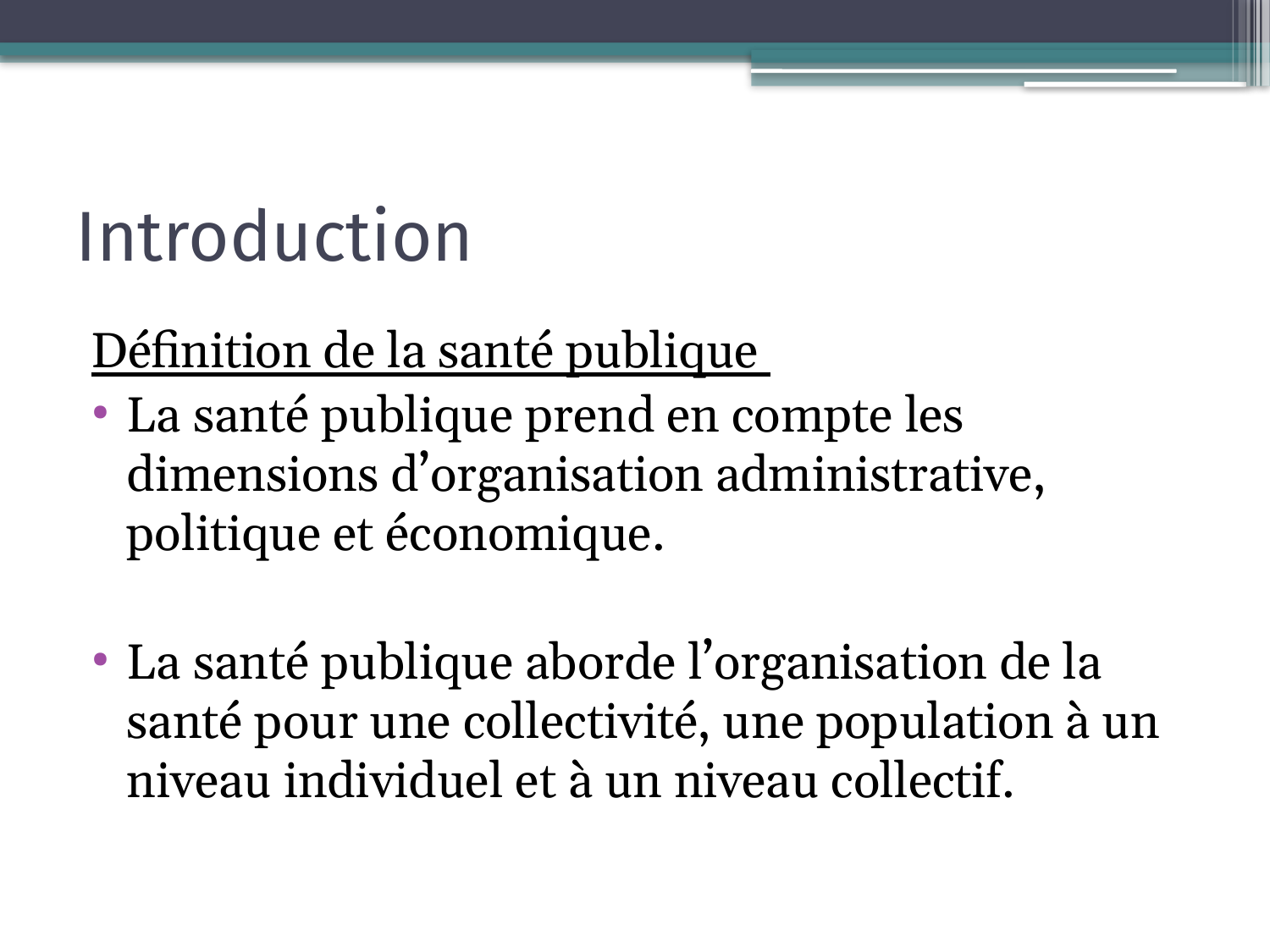

# Introduction
Définition de la santé publique
La santé publique prend en compte les dimensions d’organisation administrative, politique et économique.

La santé publique aborde l’organisation de la santé pour une collectivité, une population à un niveau individuel et à un niveau collectif.